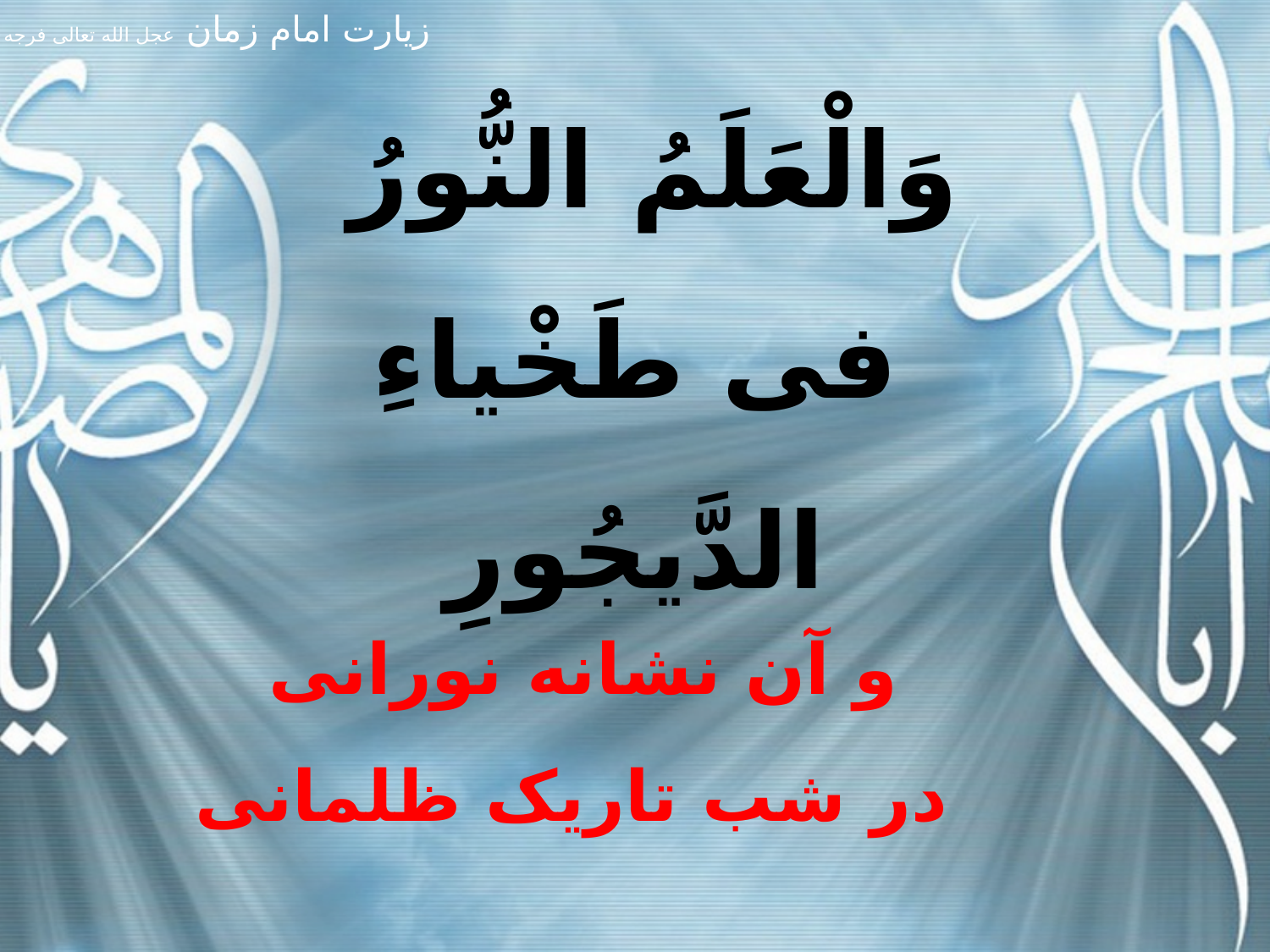

وَالْعَلَمُ النُّورُ
فى طَخْياءِ الدَّيجُورِ
و آن نشانه نورانى
در شب تاريک ظلمانى